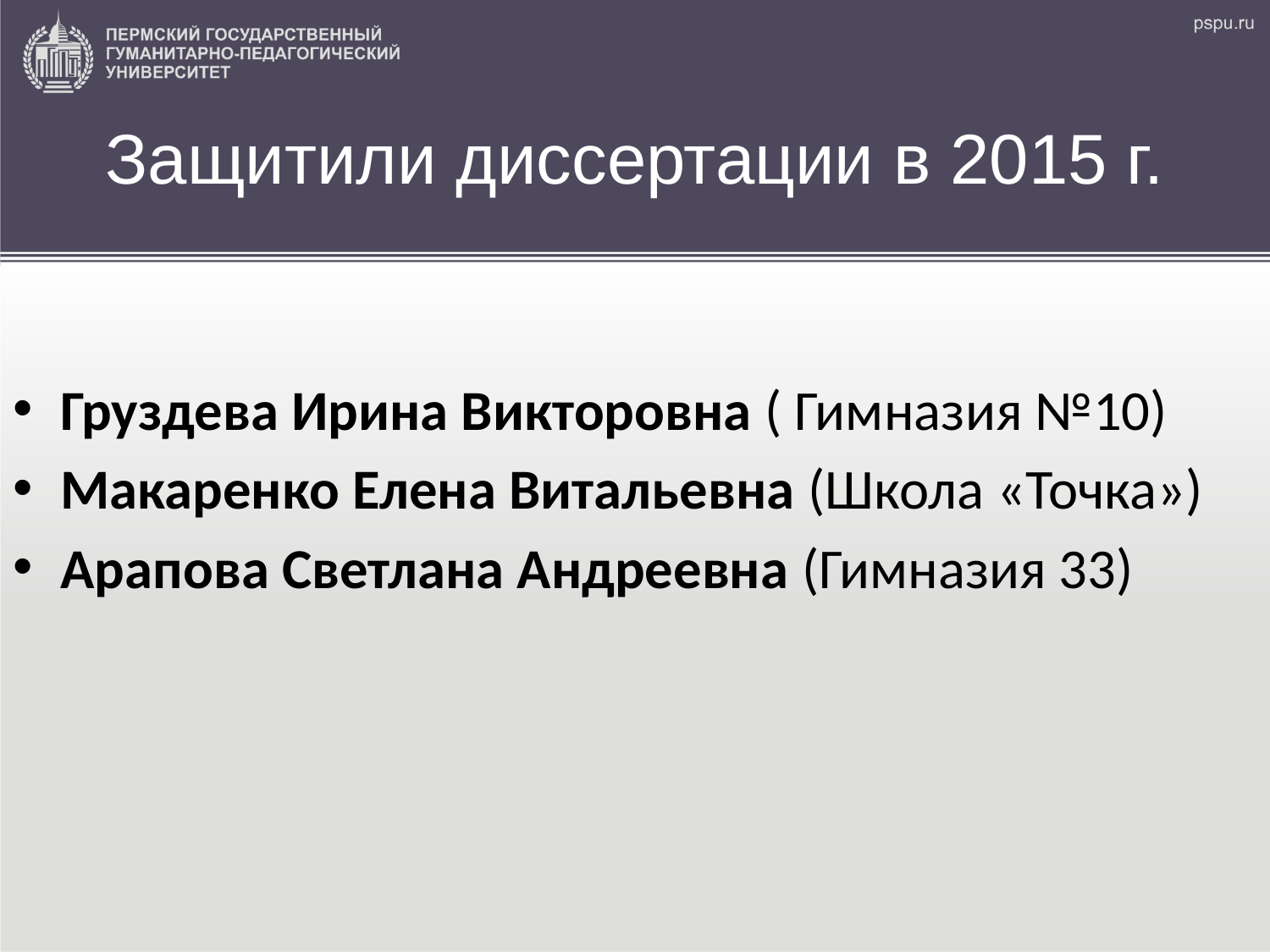

# Защитили диссертации в 2015 г.
Груздева Ирина Викторовна ( Гимназия №10)
Макаренко Елена Витальевна (Школа «Точка»)
Арапова Светлана Андреевна (Гимназия 33)